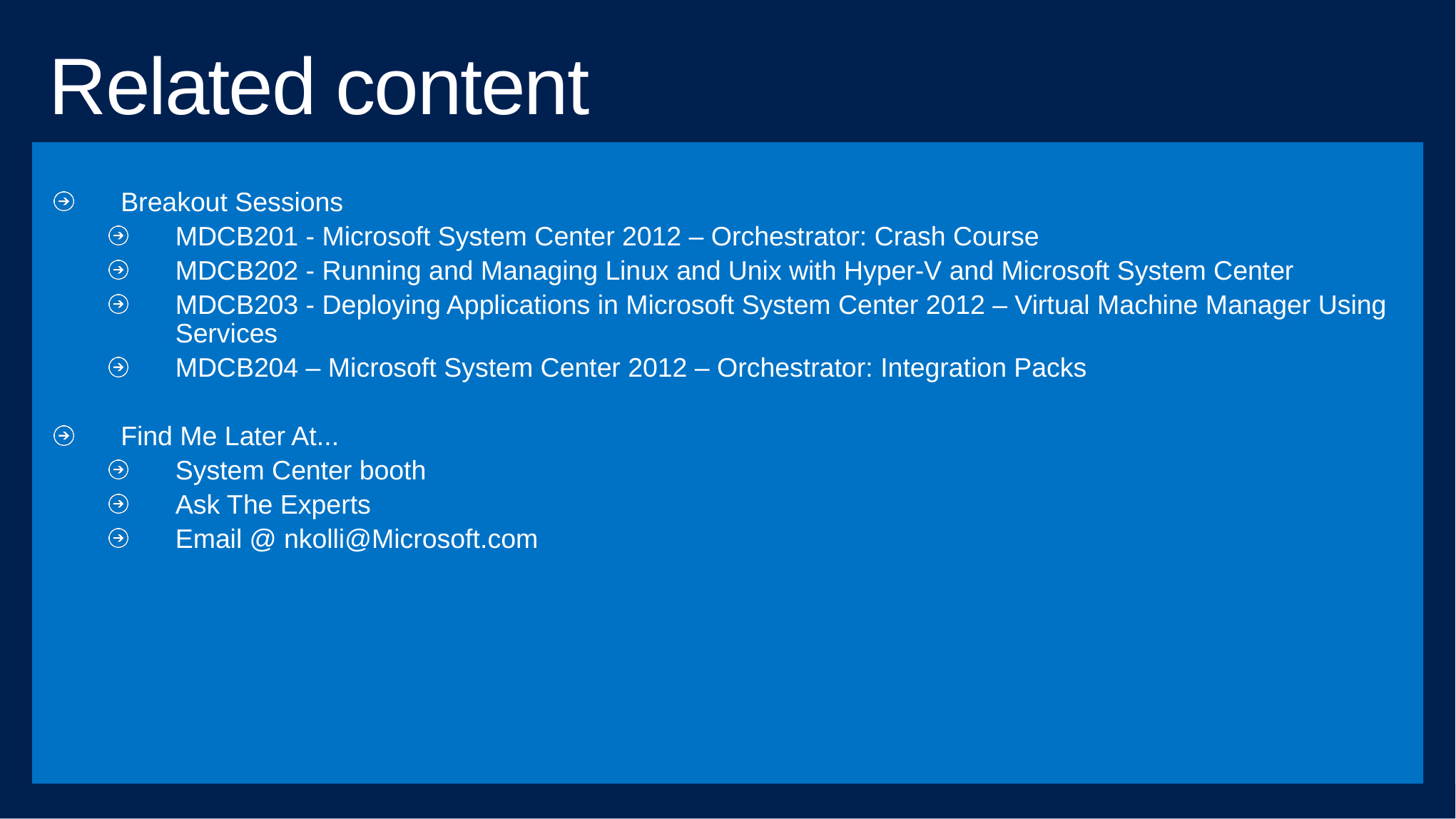

# Related content

Breakout Sessions
MDCB201 - Microsoft System Center 2012 – Orchestrator: Crash Course
MDCB202 - Running and Managing Linux and Unix with Hyper-V and Microsoft System Center
MDCB203 - Deploying Applications in Microsoft System Center 2012 – Virtual Machine Manager Using Services
MDCB204 – Microsoft System Center 2012 – Orchestrator: Integration Packs

Find Me Later At...
System Center booth
Ask The Experts
Email @ nkolli@Microsoft.com